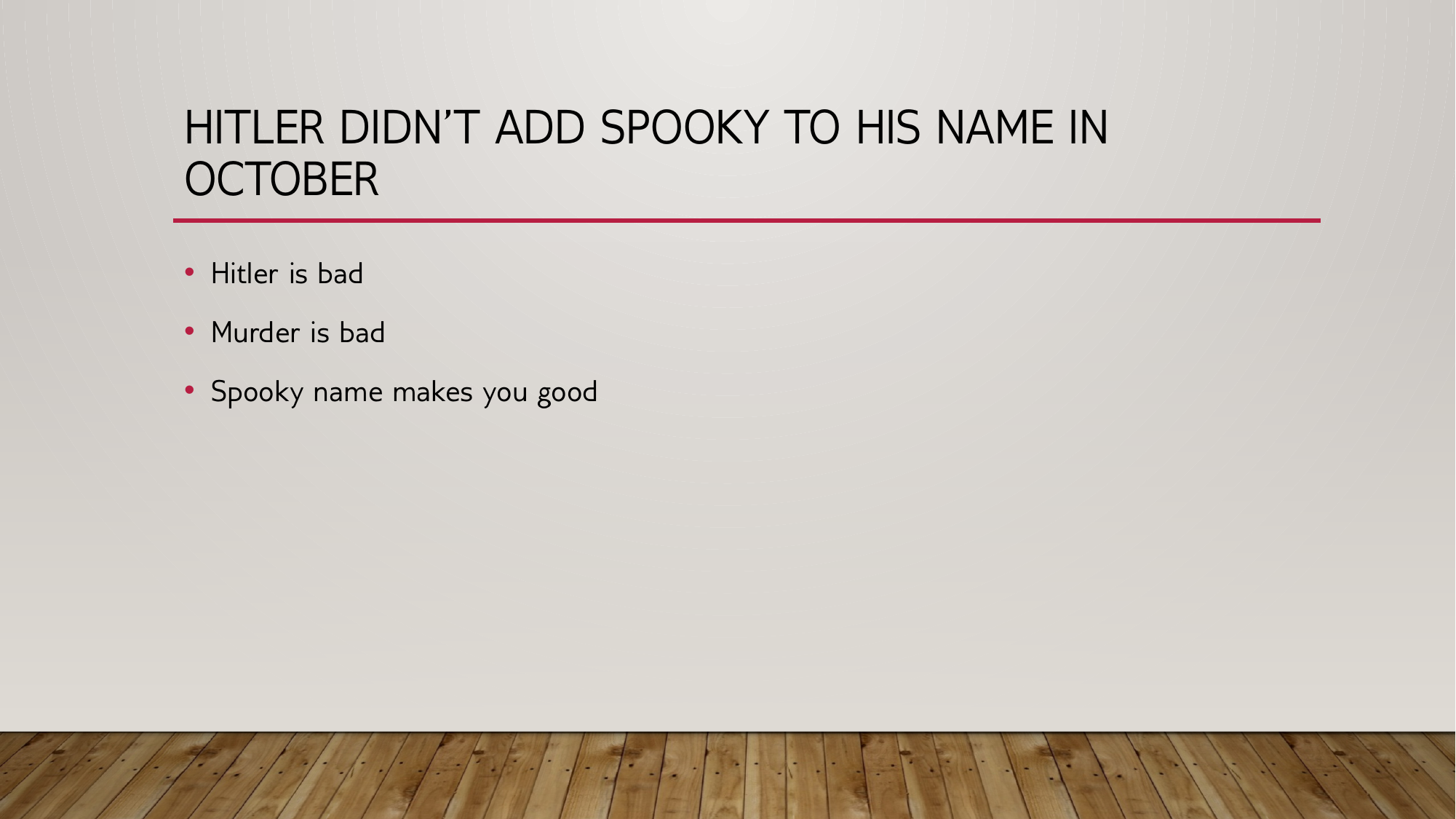

# Hitler didn’t add spooky to his name in october
Hitler is bad
Murder is bad
Spooky name makes you good